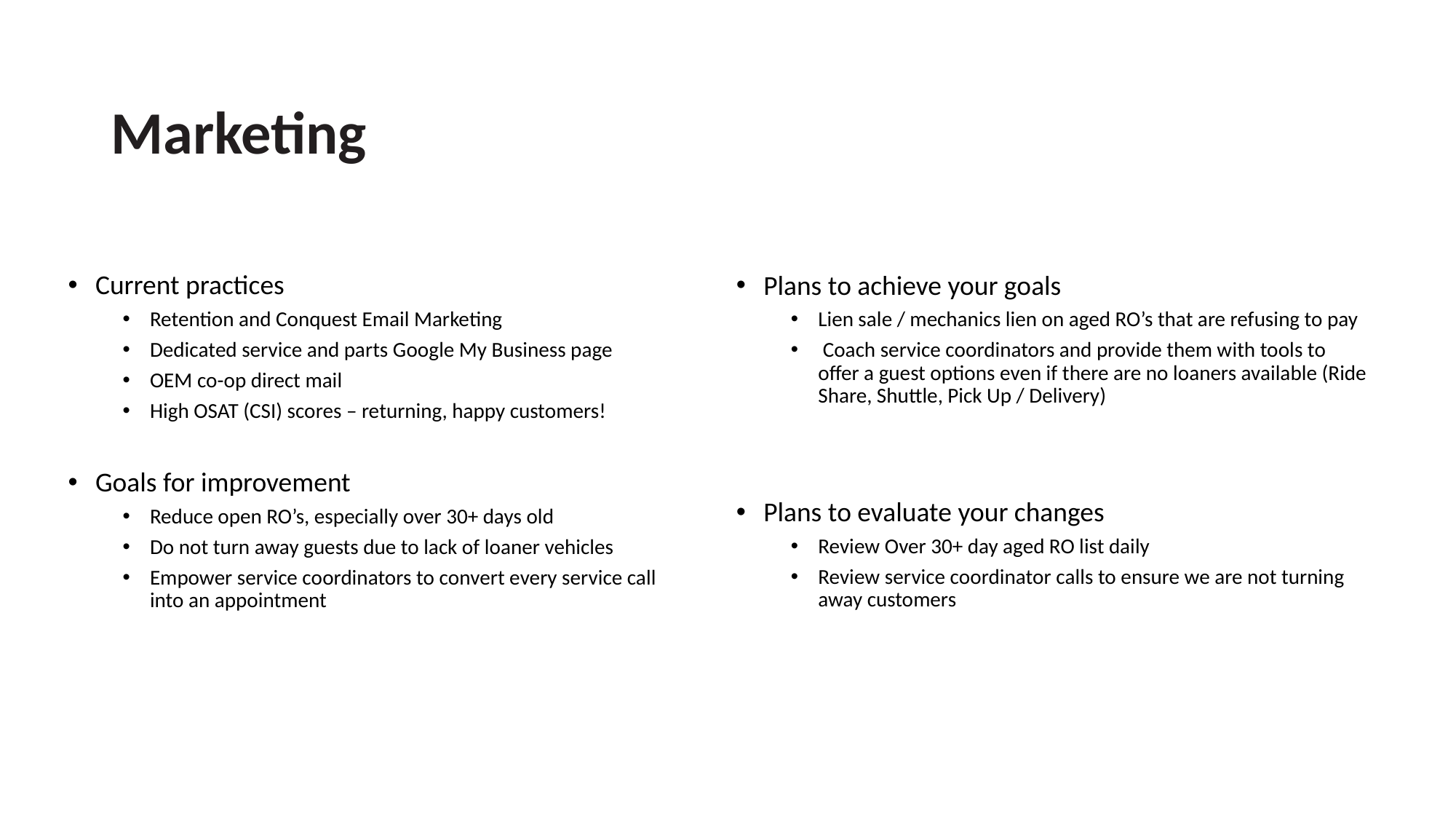

# Marketing

Current practices
Retention and Conquest Email Marketing
Dedicated service and parts Google My Business page
OEM co-op direct mail
High OSAT (CSI) scores – returning, happy customers!

Goals for improvement
Reduce open RO’s, especially over 30+ days old
Do not turn away guests due to lack of loaner vehicles
Empower service coordinators to convert every service call into an appointment

Plans to achieve your goals
Lien sale / mechanics lien on aged RO’s that are refusing to pay
 Coach service coordinators and provide them with tools to offer a guest options even if there are no loaners available (Ride Share, Shuttle, Pick Up / Delivery)

Plans to evaluate your changes
Review Over 30+ day aged RO list daily
Review service coordinator calls to ensure we are not turning away customers